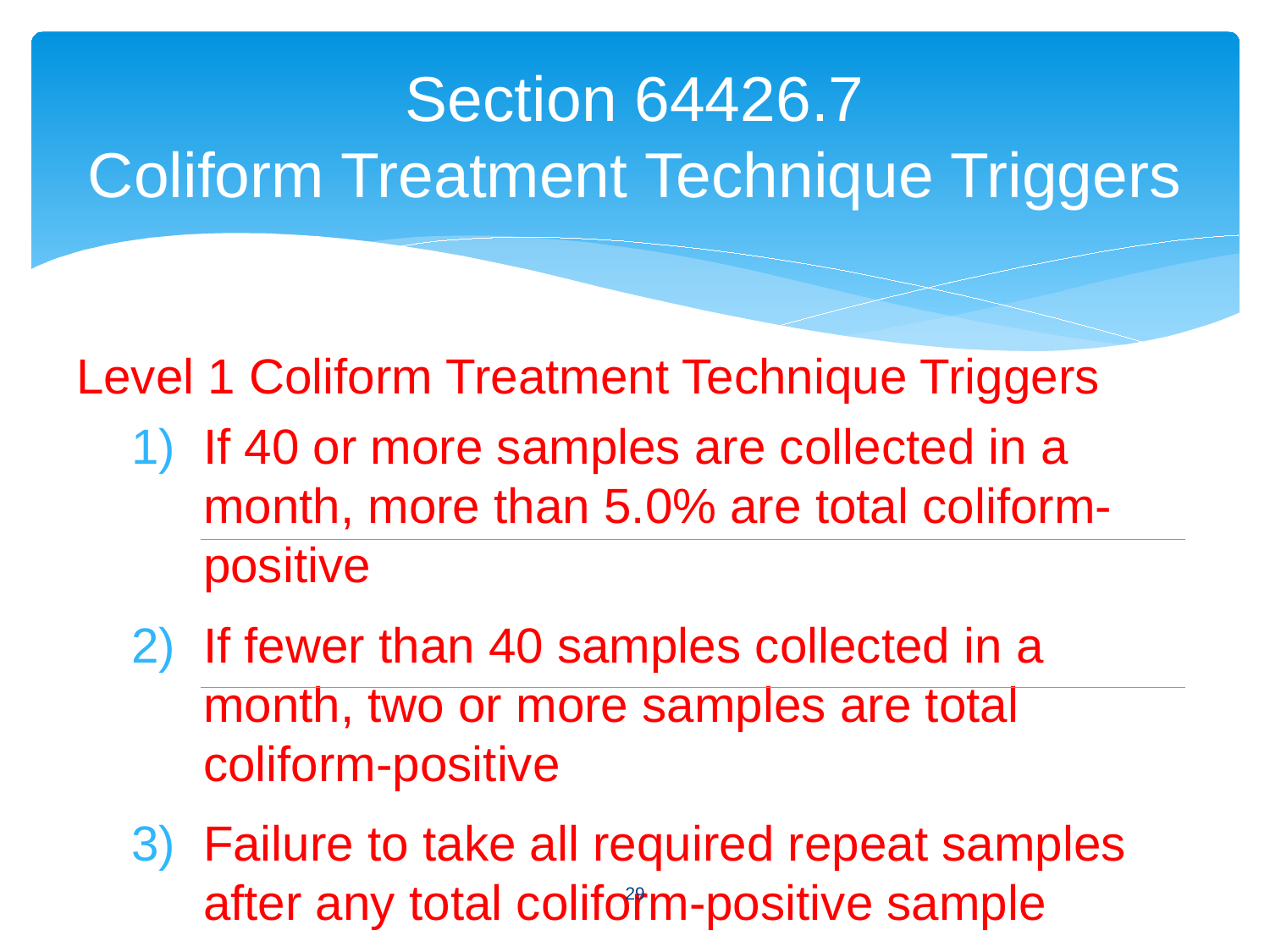

# Section 64426.7 Coliform Treatment Technique Triggers
Level 1 Coliform Treatment Technique Triggers
If 40 or more samples are collected in a month, more than 5.0% are total coliform-positive
If fewer than 40 samples collected in a month, two or more samples are total coliform-positive
Failure to take all required repeat samples after any total coliform-positive sample

29